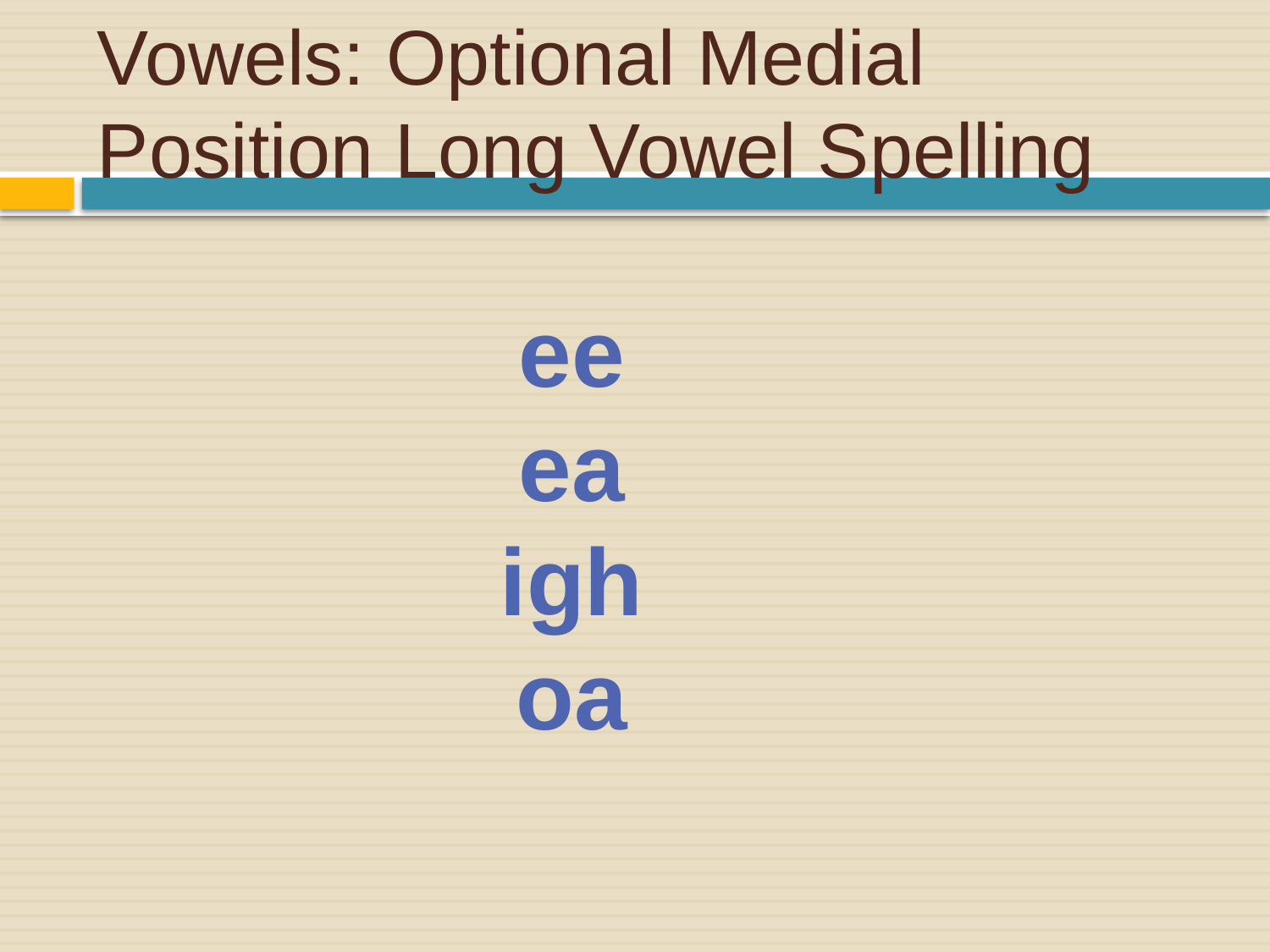

# Vowels: Optional Medial Position Long Vowel Spelling
ee
ea
igh
oa